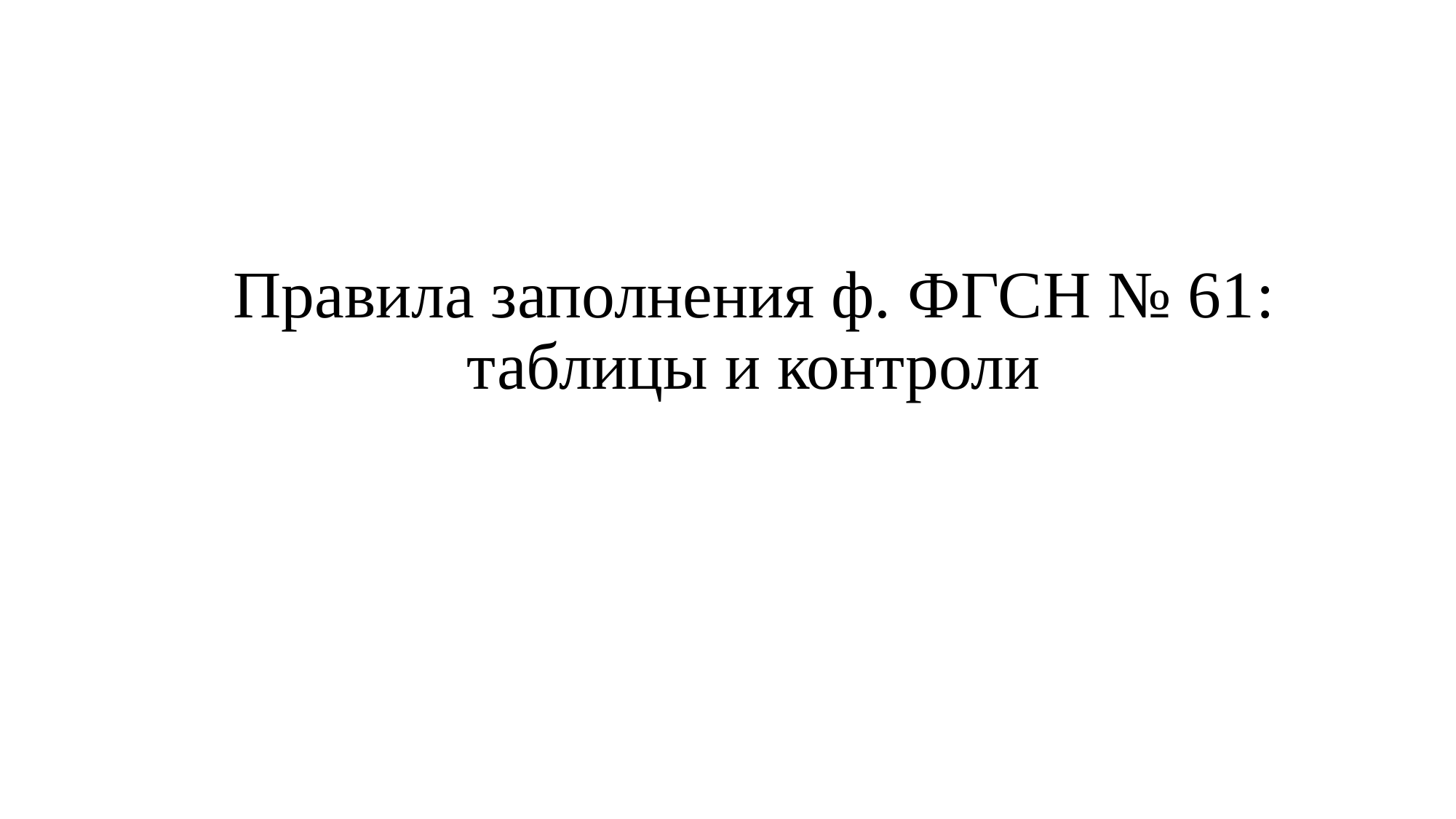

# Правила заполнения ф. ФГСН № 61: таблицы и контроли